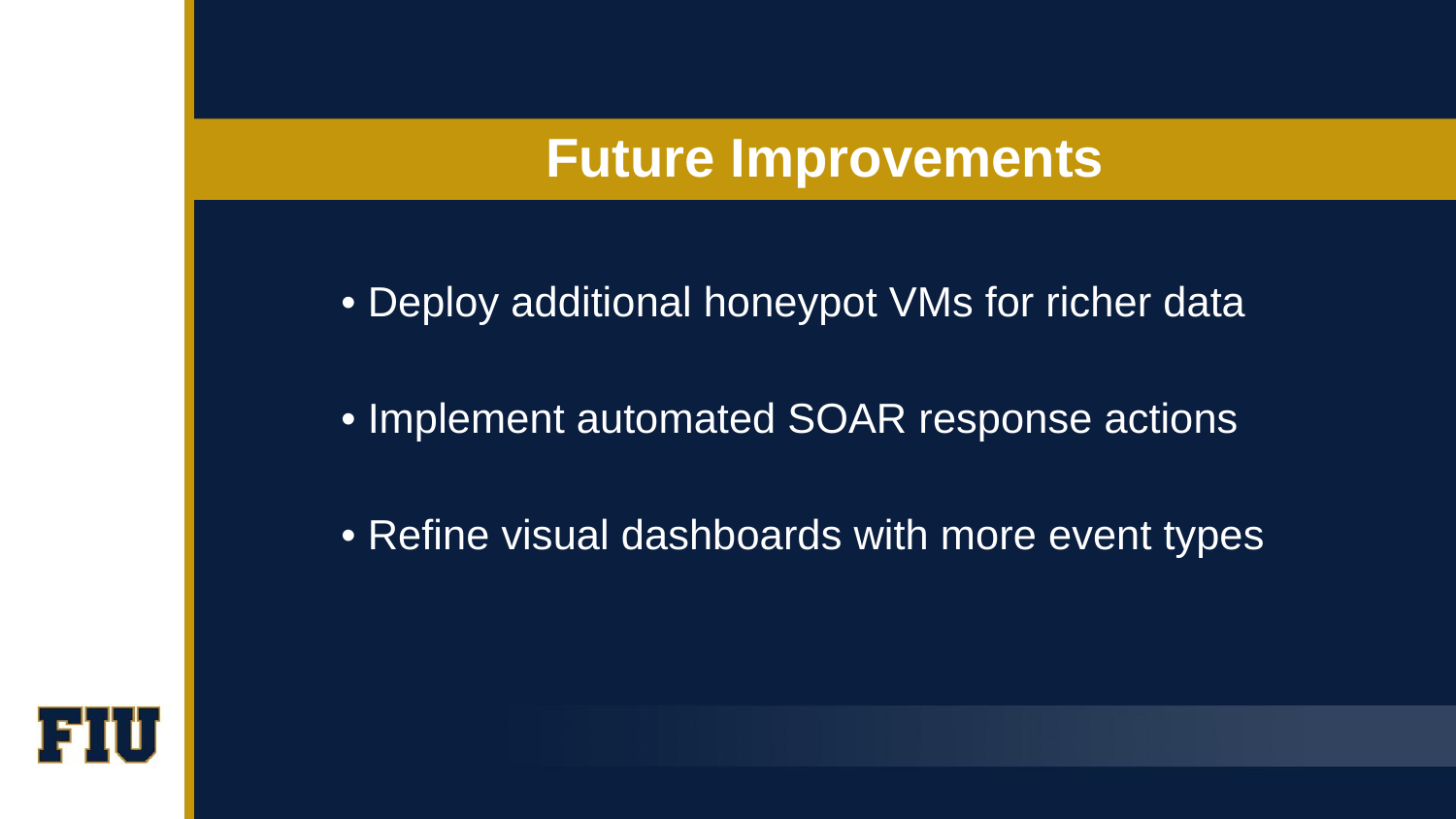

# Future Improvements

• Deploy additional honeypot VMs for richer data

• Implement automated SOAR response actions

• Refine visual dashboards with more event types